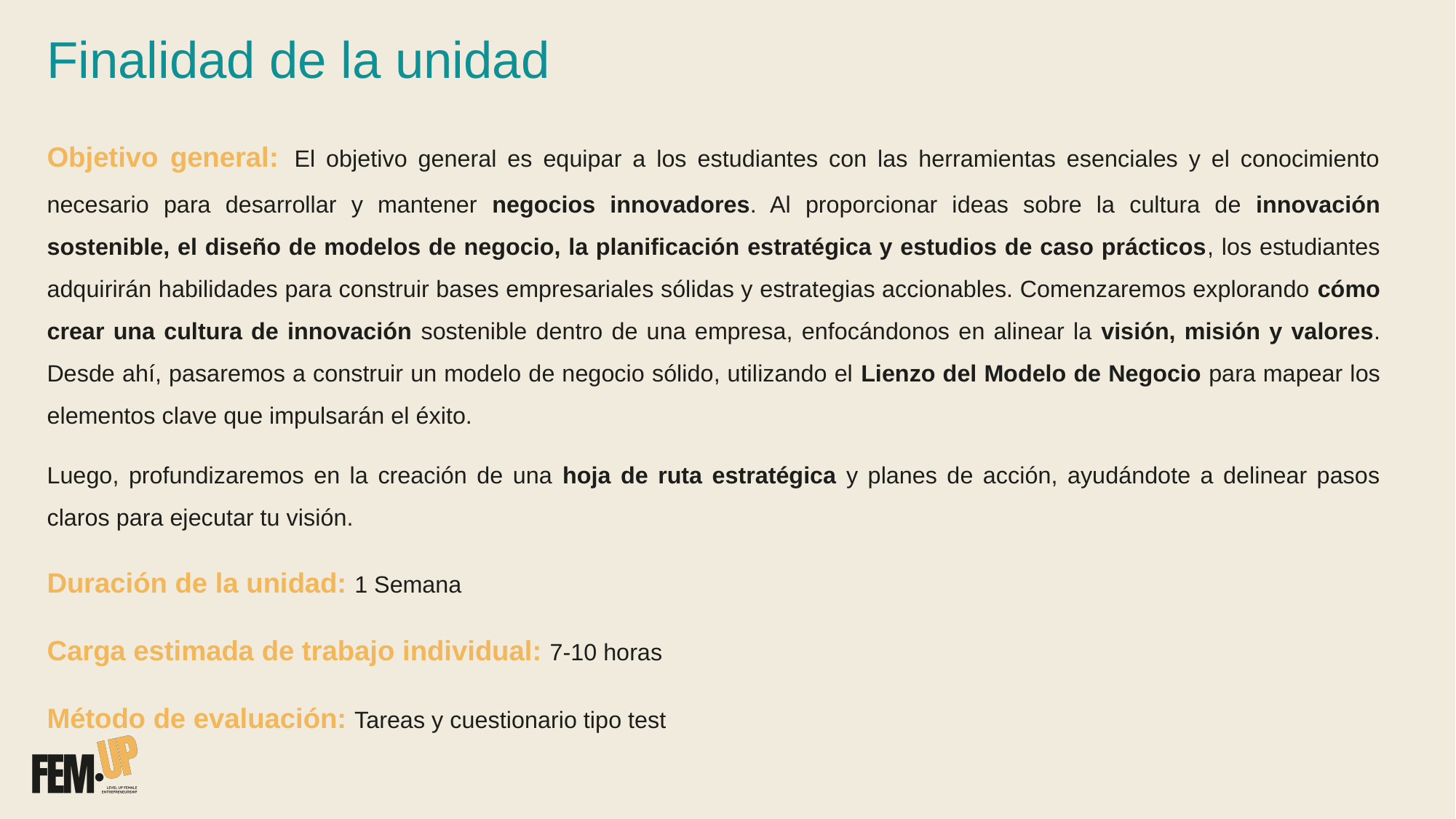

# Finalidad de la unidad
Objetivo general: El objetivo general es equipar a los estudiantes con las herramientas esenciales y el conocimiento necesario para desarrollar y mantener negocios innovadores. Al proporcionar ideas sobre la cultura de innovación sostenible, el diseño de modelos de negocio, la planificación estratégica y estudios de caso prácticos, los estudiantes adquirirán habilidades para construir bases empresariales sólidas y estrategias accionables. Comenzaremos explorando cómo crear una cultura de innovación sostenible dentro de una empresa, enfocándonos en alinear la visión, misión y valores. Desde ahí, pasaremos a construir un modelo de negocio sólido, utilizando el Lienzo del Modelo de Negocio para mapear los elementos clave que impulsarán el éxito.
Luego, profundizaremos en la creación de una hoja de ruta estratégica y planes de acción, ayudándote a delinear pasos claros para ejecutar tu visión.
Duración de la unidad: 1 Semana
Carga estimada de trabajo individual: 7-10 horas
Método de evaluación: Tareas y cuestionario tipo test